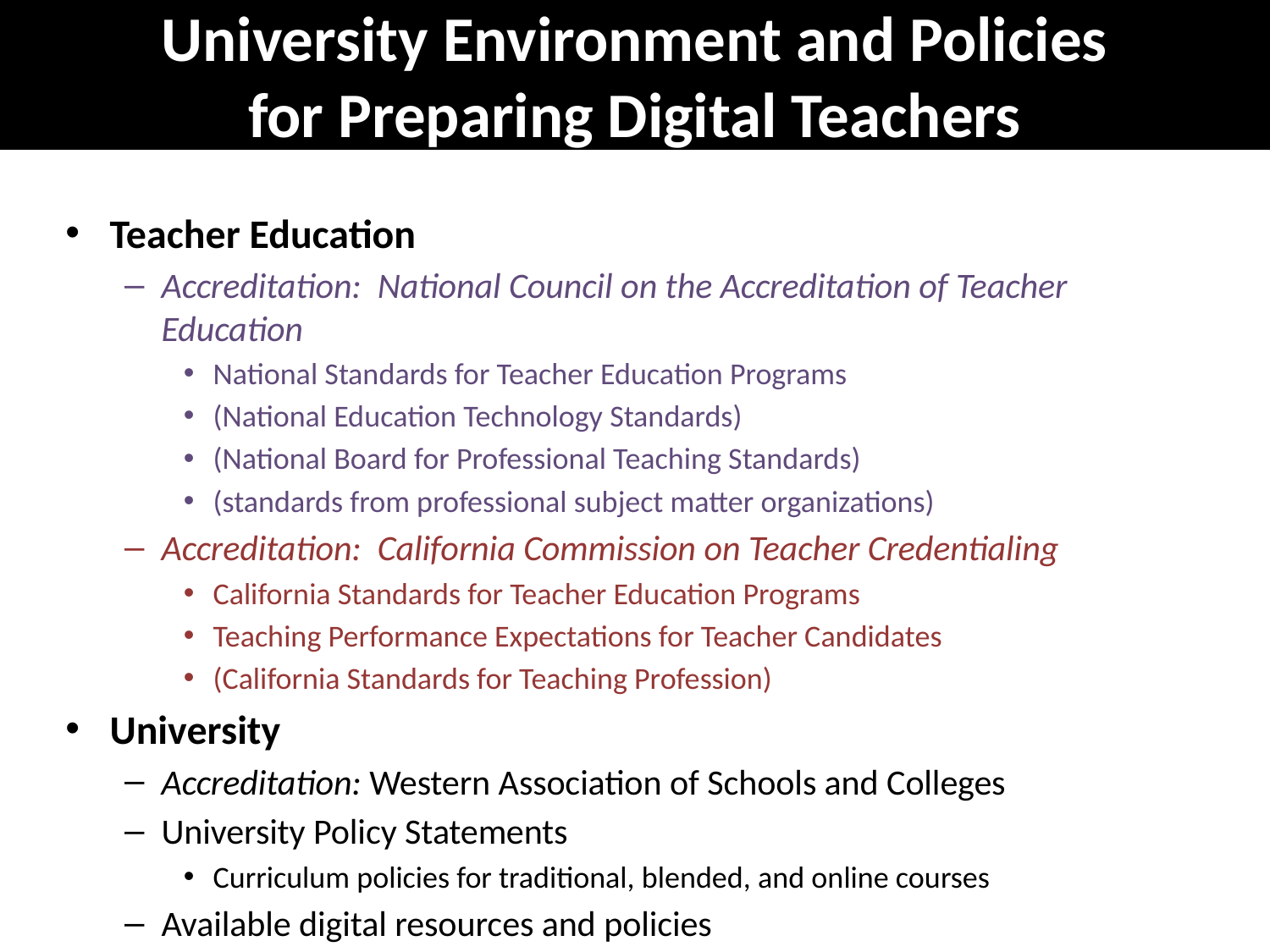

University Environment and Policies
for Preparing Digital Teachers
Teacher Education
Accreditation:  National Council on the Accreditation of Teacher Education
National Standards for Teacher Education Programs
(National Education Technology Standards)
(National Board for Professional Teaching Standards)
(standards from professional subject matter organizations)
Accreditation:  California Commission on Teacher Credentialing
California Standards for Teacher Education Programs
Teaching Performance Expectations for Teacher Candidates
(California Standards for Teaching Profession)
University
Accreditation: Western Association of Schools and Colleges
University Policy Statements
Curriculum policies for traditional, blended, and online courses
Available digital resources and policies